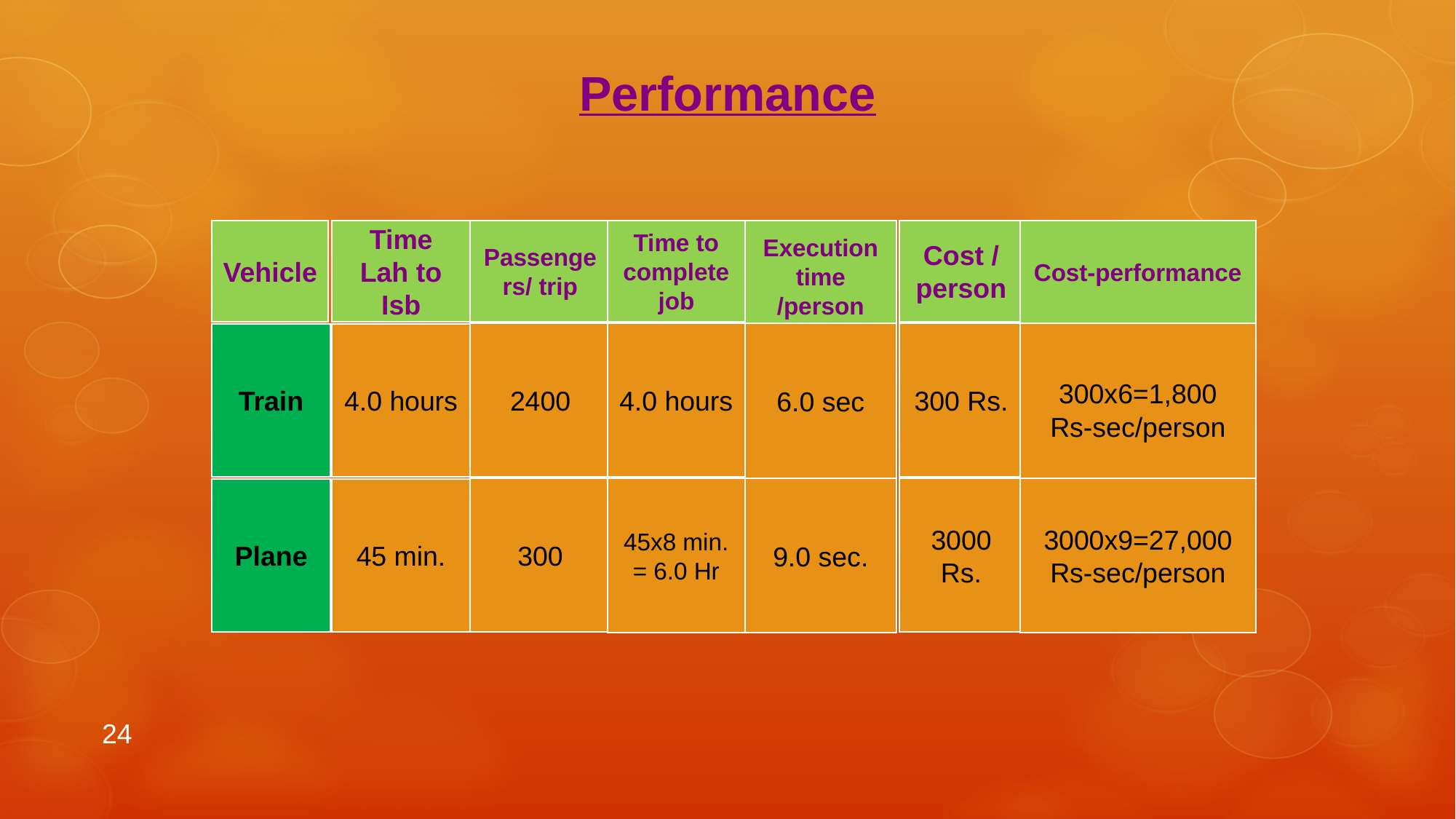

Performance
Vehicle
Time
Lah to Isb
Passengers/ trip
Time to complete job
Cost / person
Cost-performance
Execution time /person
300x6=1,800
Rs-sec/person
2400
4.0 hours
6.0 sec
300 Rs.
Train
4.0 hours
45x8 min. = 6.0 Hr
9.0 sec.
3000x9=27,000
Rs-sec/person
300
3000 Rs.
Plane
45 min.
24